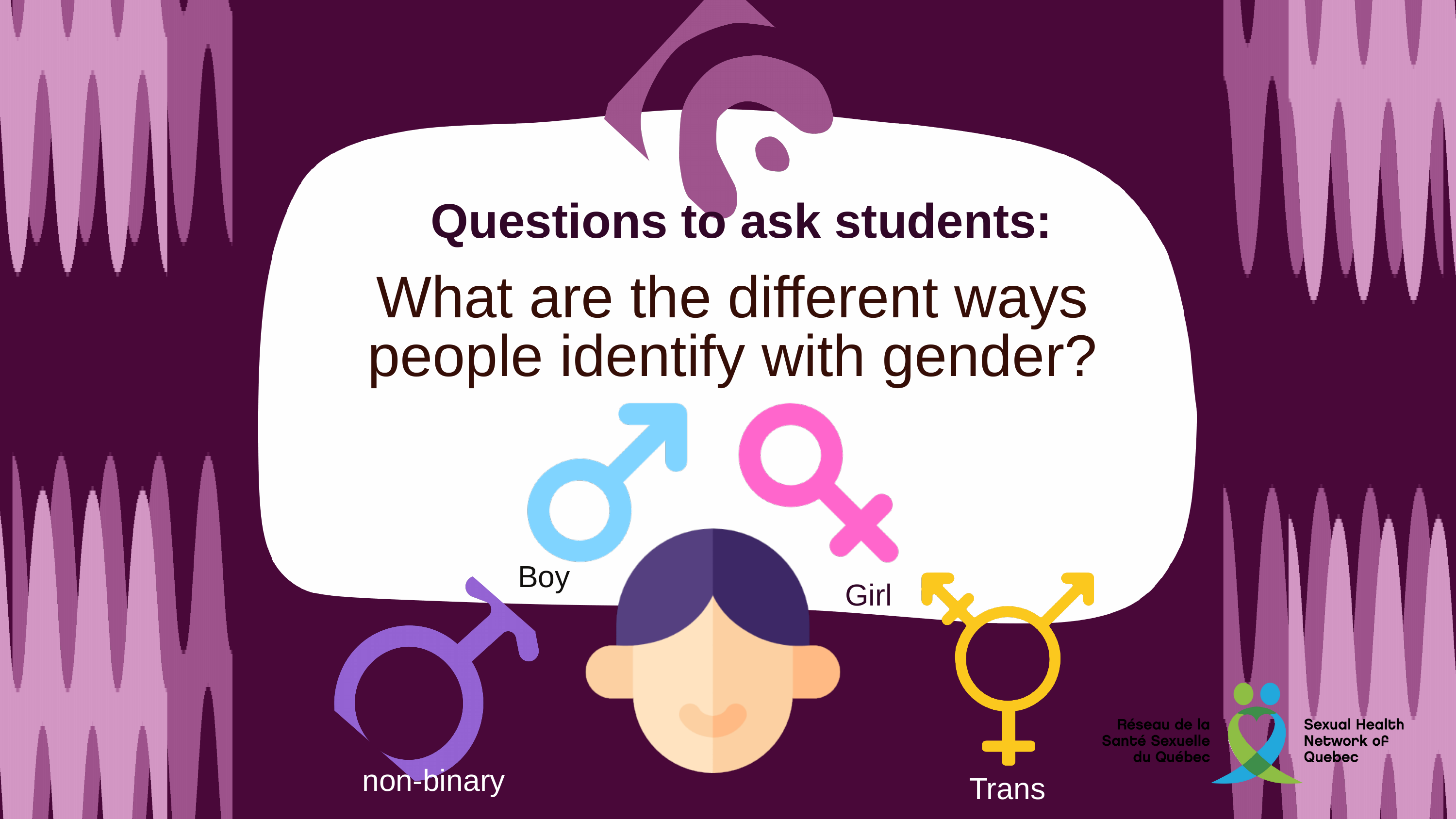

Questions to ask students:

What are the different ways people identify with gender?

Boy

Girl

non-binary
Trans